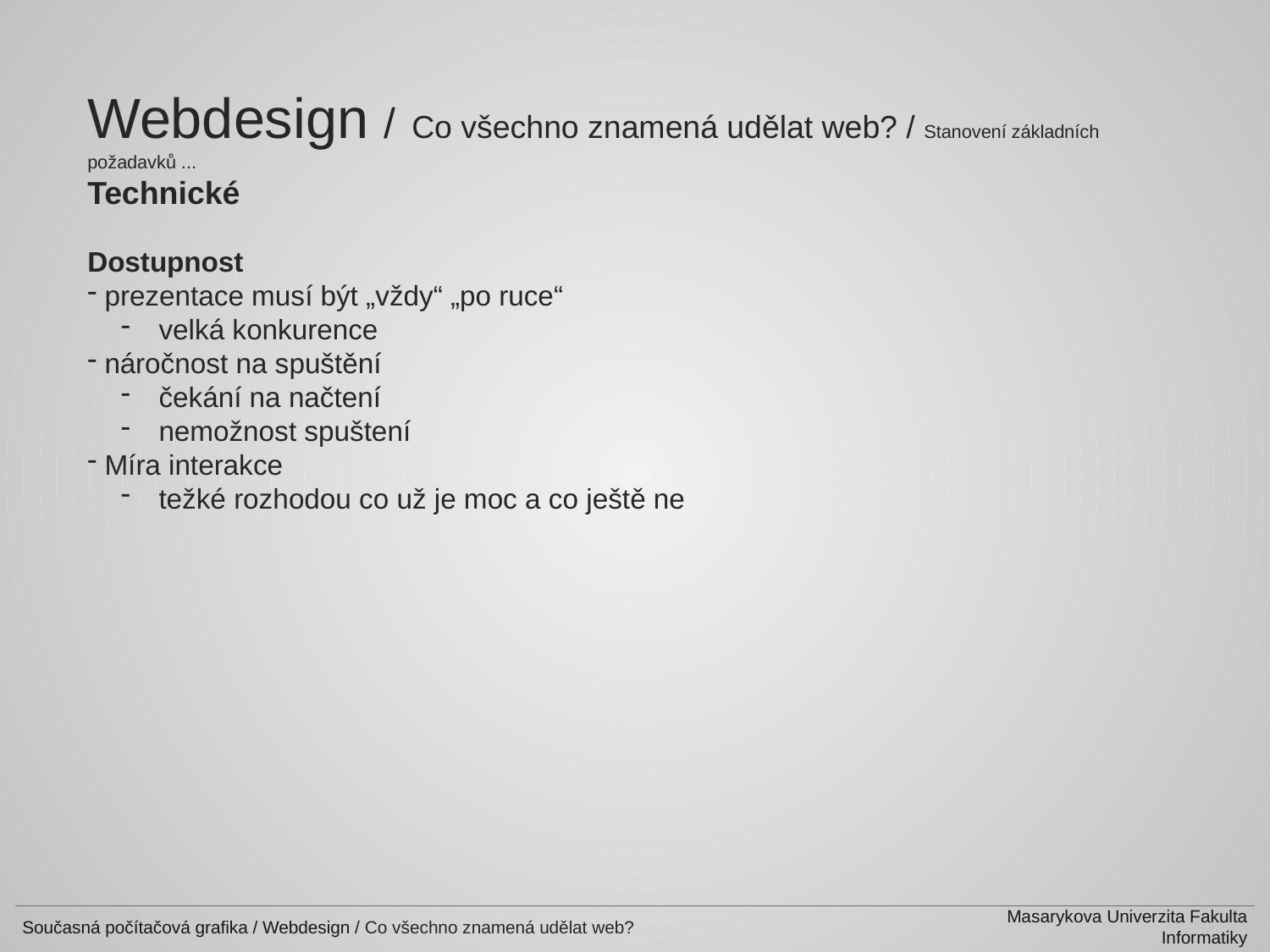

Webdesign / Co všechno znamená udělat web? / Stanovení základních požadavků ...
Technické

Dostupnost
 prezentace musí být „vždy“ „po ruce“
 velká konkurence
 náročnost na spuštění
 čekání na načtení
 nemožnost spuštení
 Míra interakce
 težké rozhodou co už je moc a co ještě ne
Současná počítačová grafika / Webdesign / Co všechno znamená udělat web?
Masarykova Univerzita Fakulta Informatiky